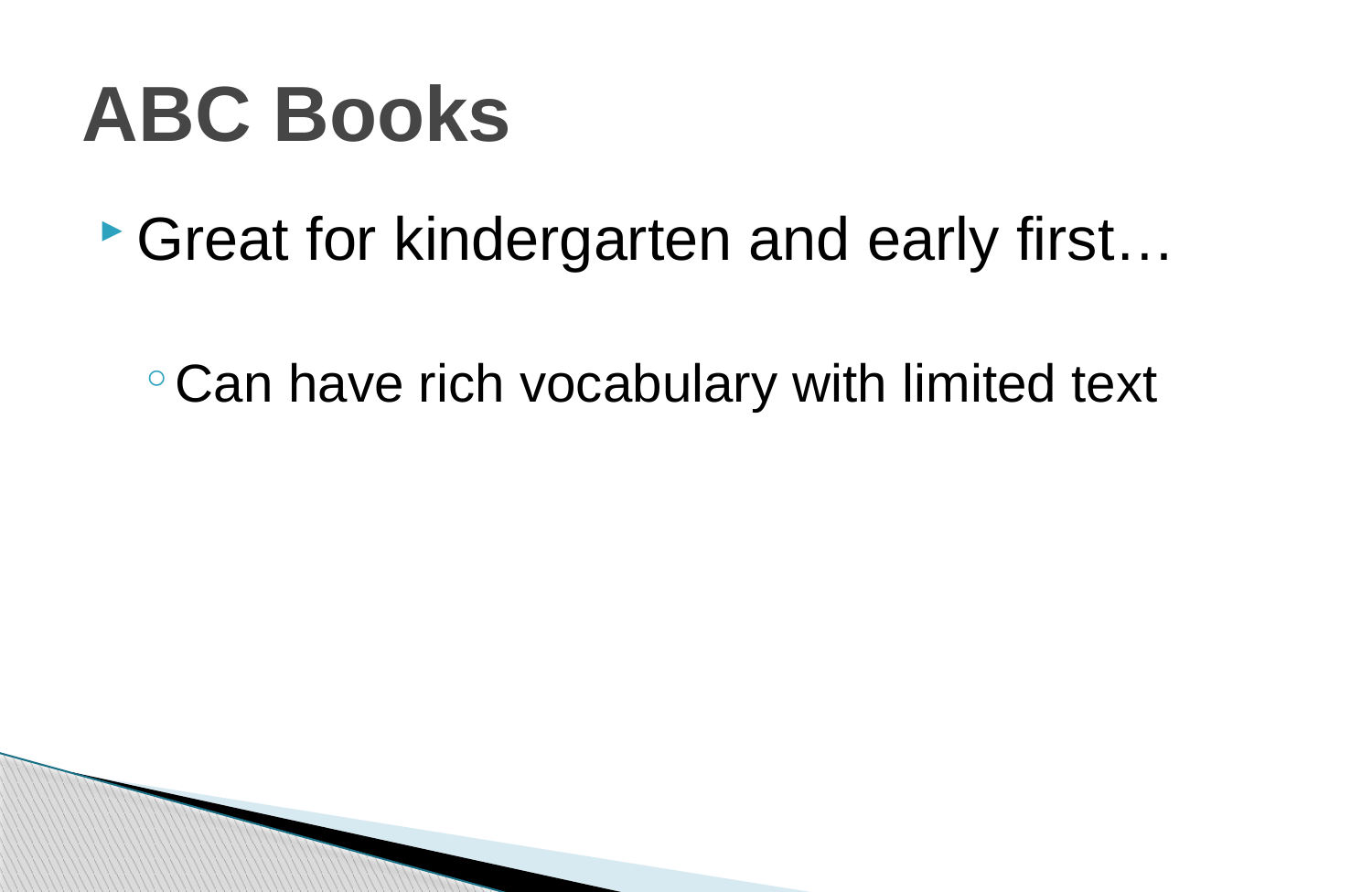

# ABC Books
Great for kindergarten and early first…

Can have rich vocabulary with limited text